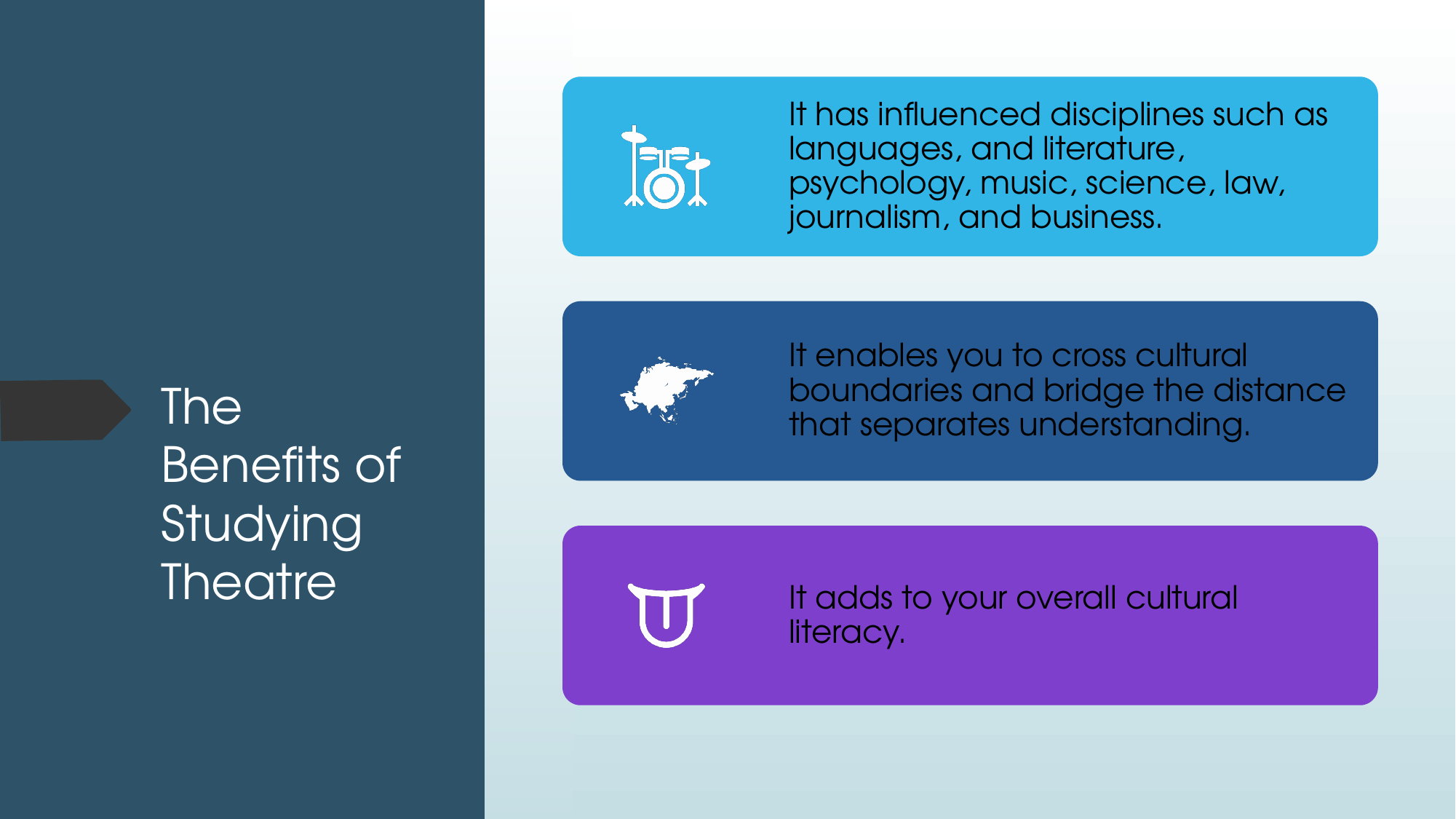

It has influenced disciplines such as languages, and literature, psychology, music, science, law, journalism, and business.
It enables you to cross cultural boundaries and bridge the distance that separates understanding.
It adds to your overall cultural literacy.
# The Benefits of Studying Theatre